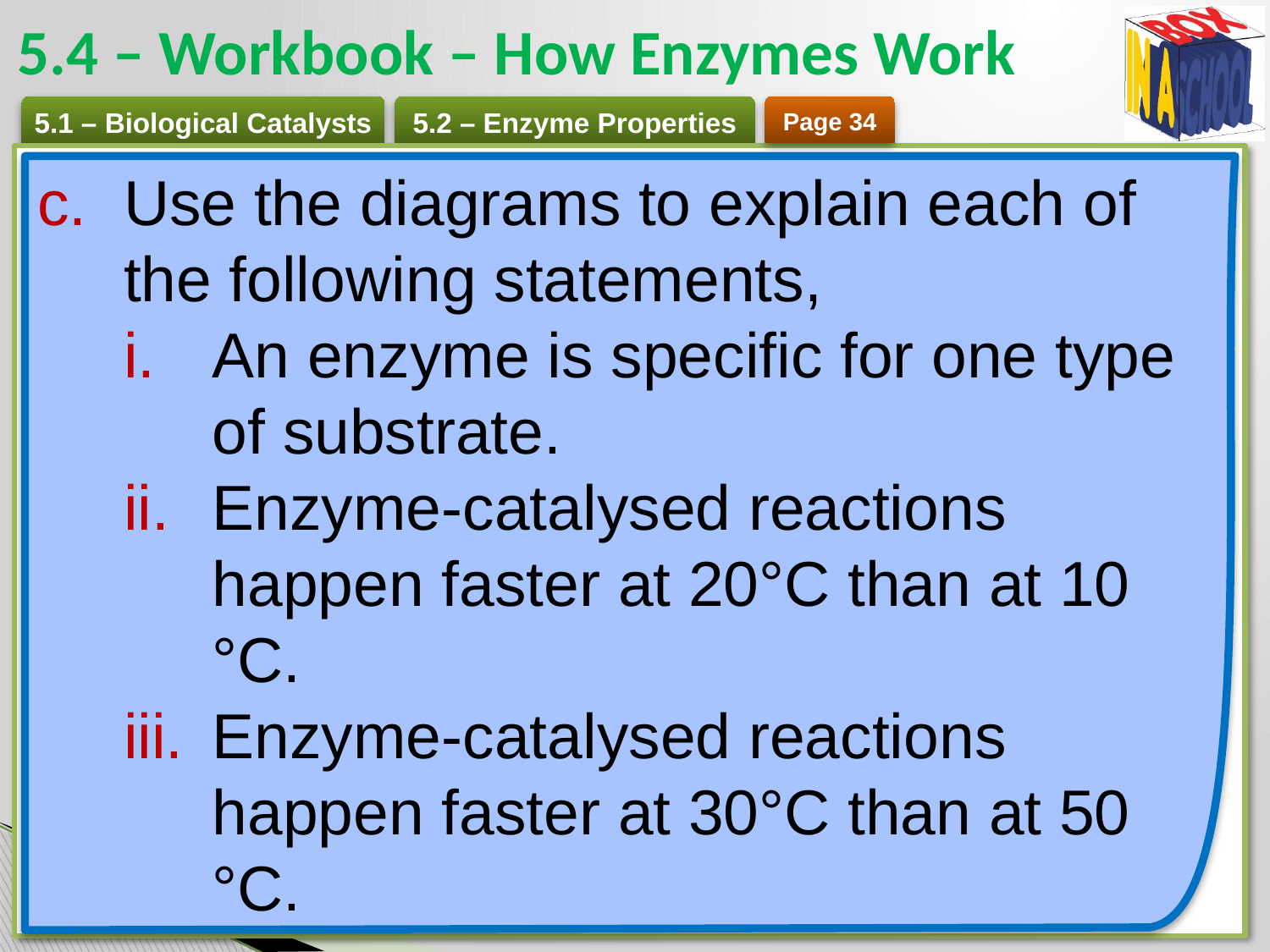

# 5.4 – Workbook – How Enzymes Work
Page 34
Use the diagrams to explain each of the following statements,
An enzyme is specific for one type of substrate.
Enzyme-catalysed reactions happen faster at 20°C than at 10 °C.
Enzyme-catalysed reactions happen faster at 30°C than at 50 °C.